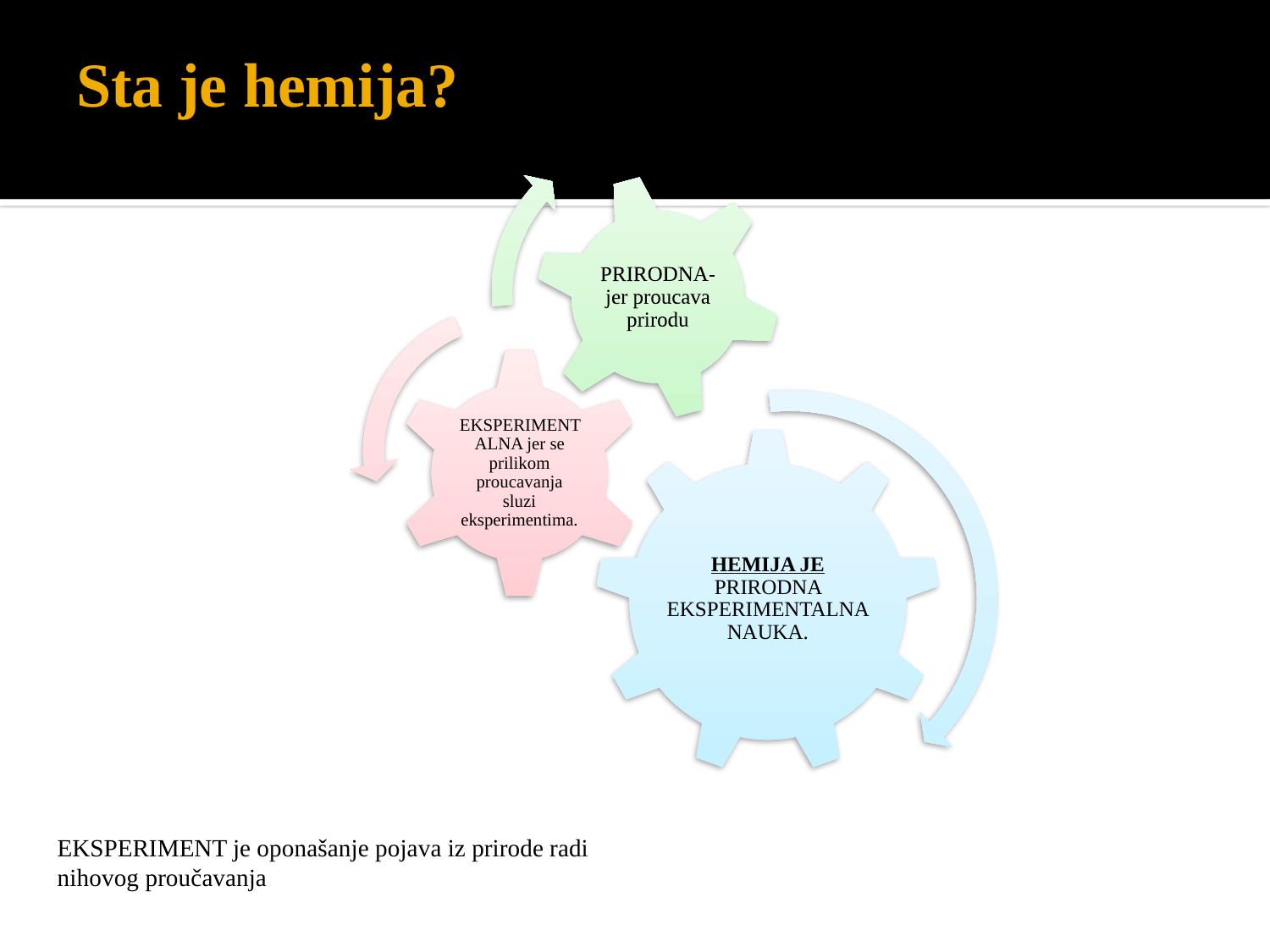

# Sta je hemija?
HEMIJA JE PRIRODNA EKSPERIMENTALNA NAUKA.
EKSPERIMENTALNA jer se prilikom proucavanja sluzi eksperimentima.
PRIRODNA- jer proucava prirodu
EKSPERIMENT je oponašanje pojava iz prirode radi nihovog proučavanja